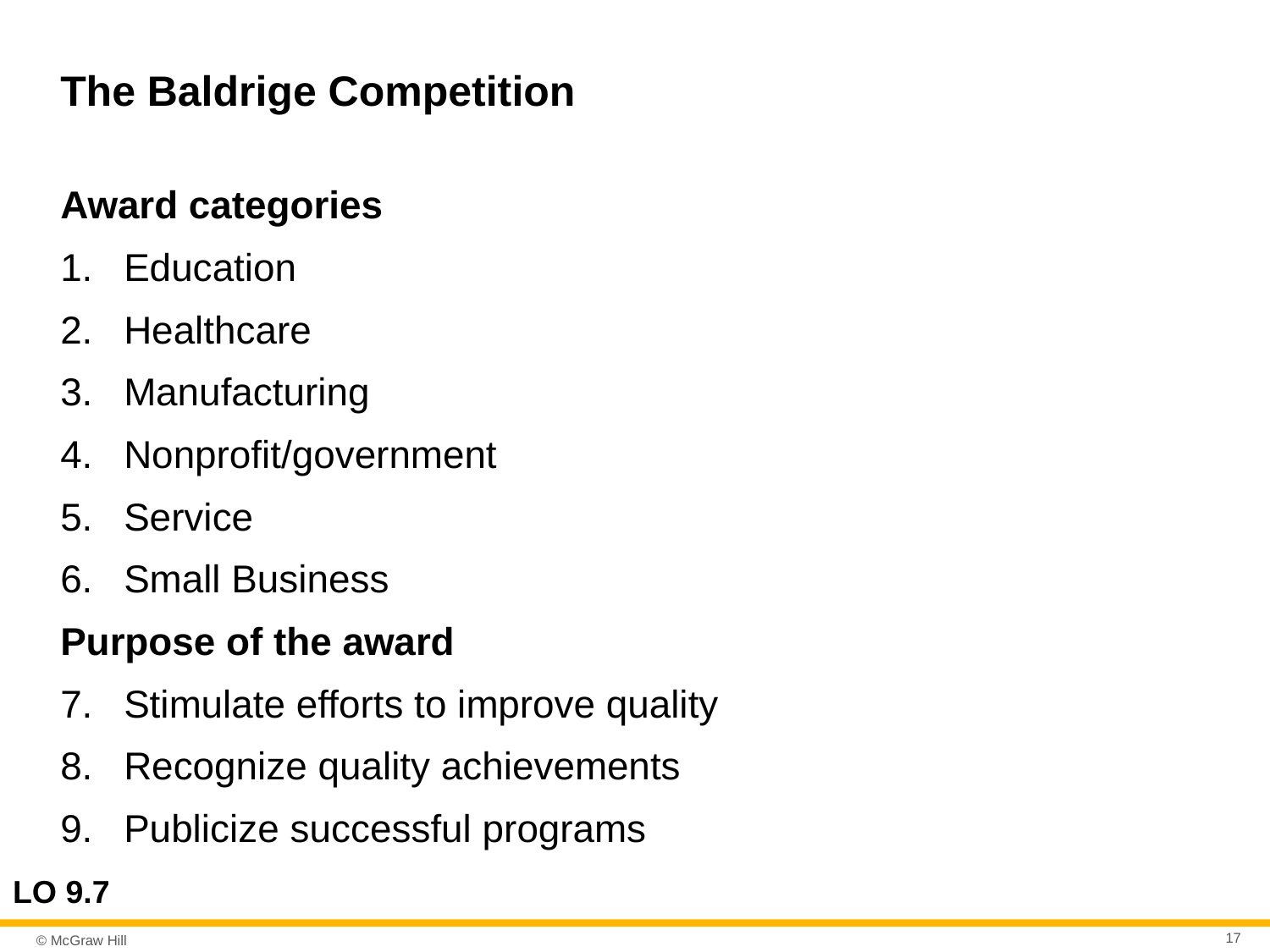

# The Baldrige Competition
Award categories
Education
Healthcare
Manufacturing
Nonprofit/government
Service
Small Business
Purpose of the award
Stimulate efforts to improve quality
Recognize quality achievements
Publicize successful programs
LO 9.7